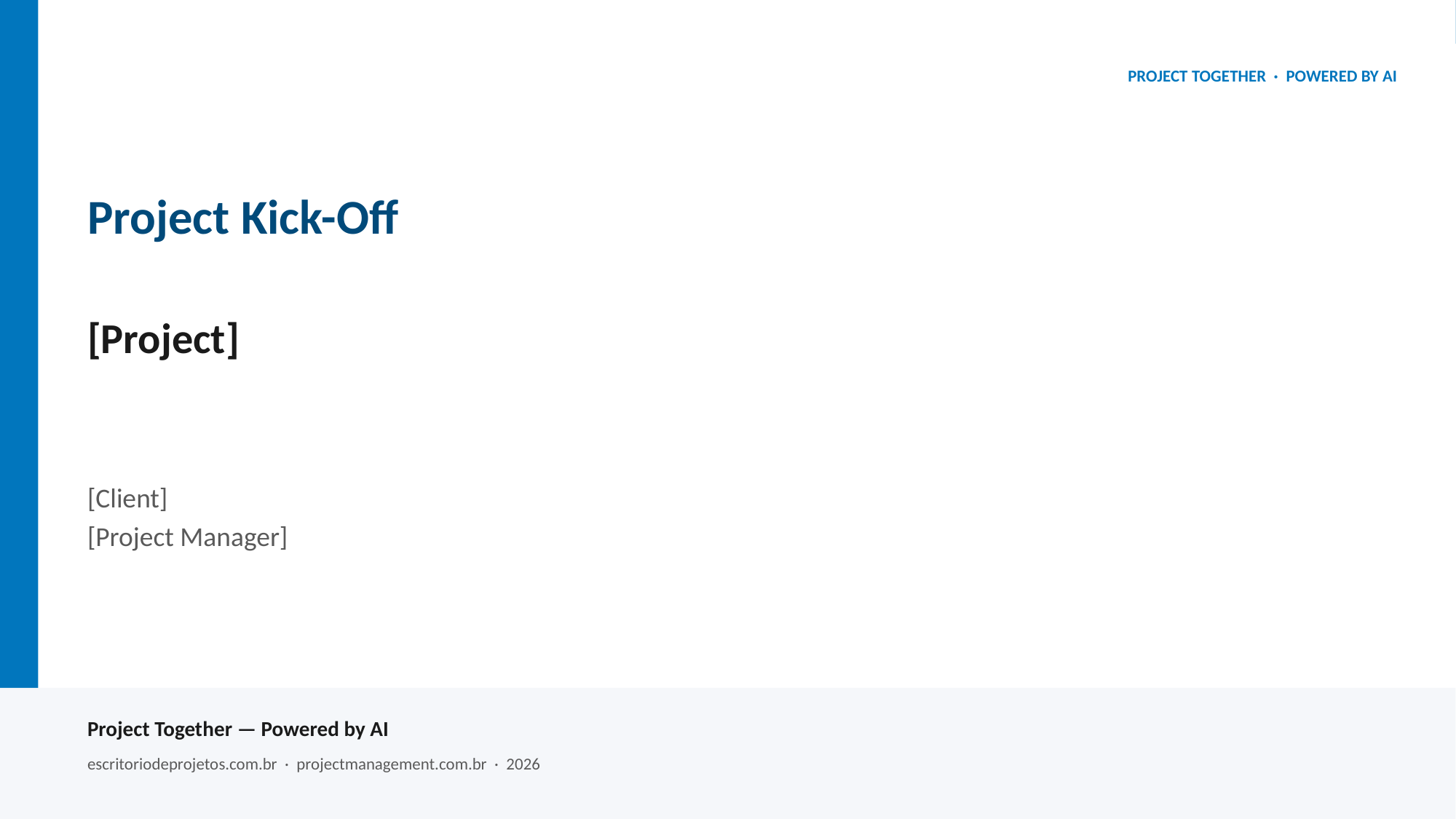

# Project Kick-Off
[Project]
[Client]
[Project Manager]